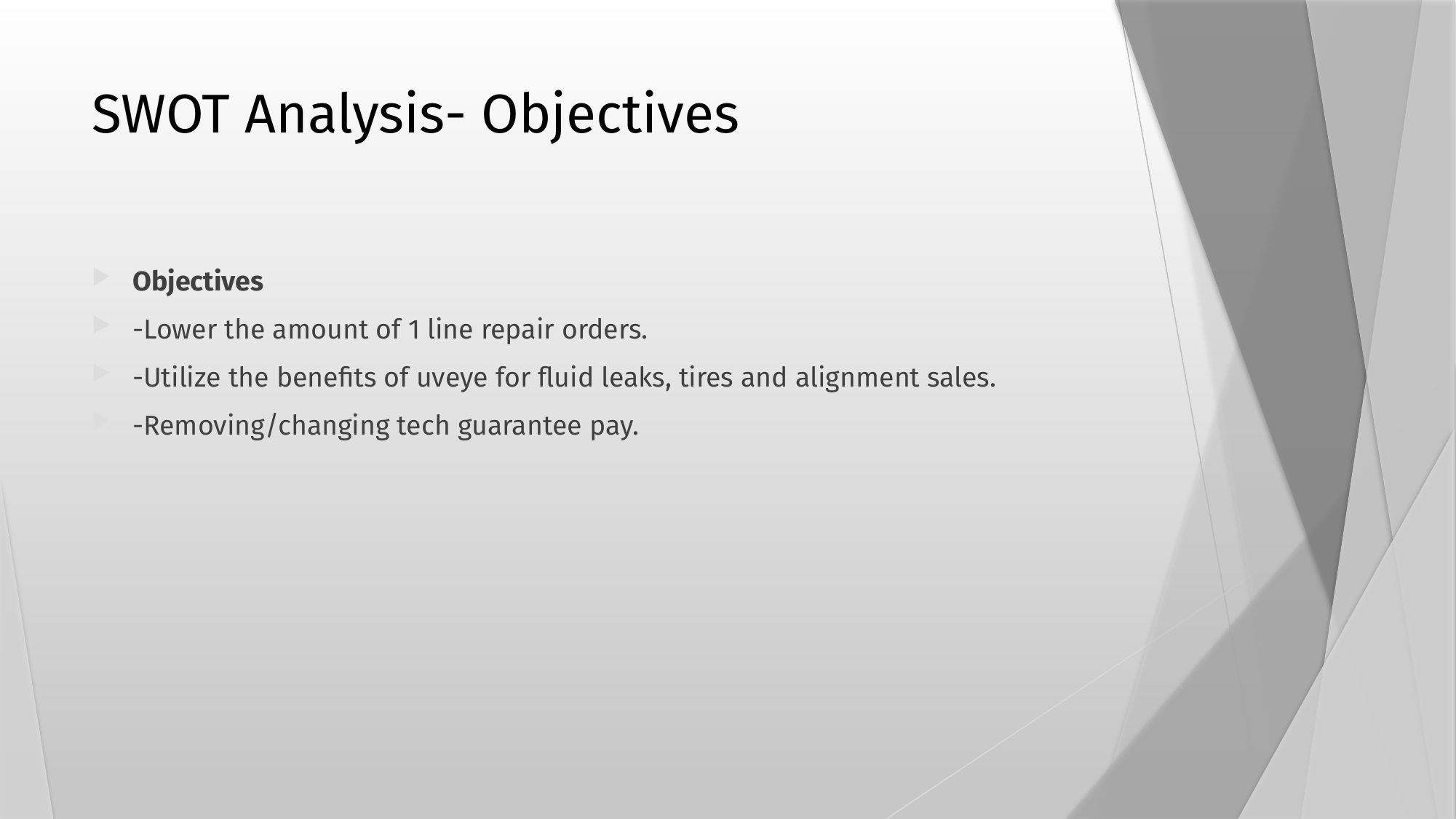

# SWOT Analysis- Objectives
Objectives
-Lower the amount of 1 line repair orders.
-Utilize the benefits of uveye for fluid leaks, tires and alignment sales.
-Removing/changing tech guarantee pay.